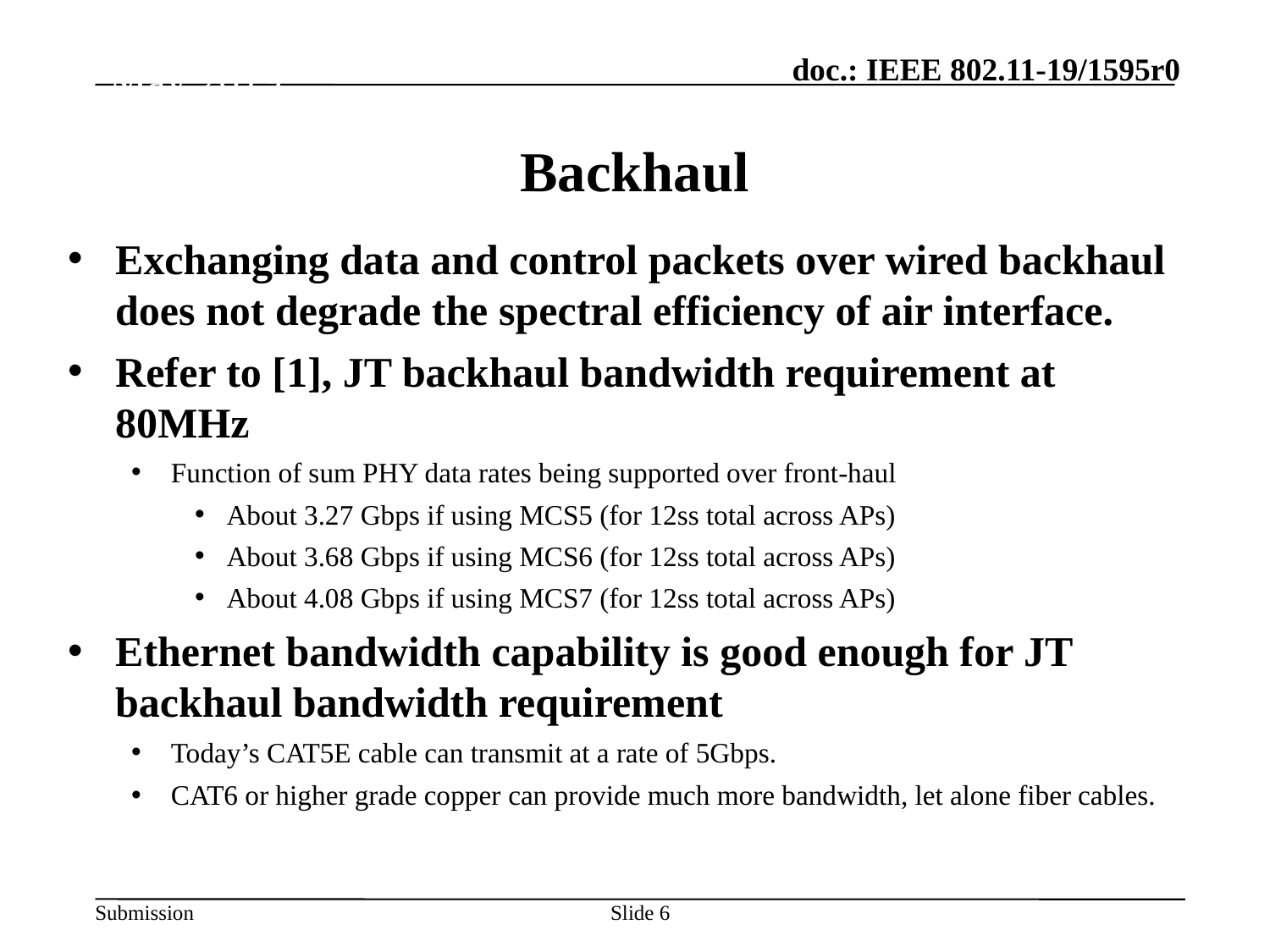

May 2019
# Backhaul
Exchanging data and control packets over wired backhaul does not degrade the spectral efficiency of air interface.
Refer to [1], JT backhaul bandwidth requirement at 80MHz
Function of sum PHY data rates being supported over front-haul
About 3.27 Gbps if using MCS5 (for 12ss total across APs)
About 3.68 Gbps if using MCS6 (for 12ss total across APs)
About 4.08 Gbps if using MCS7 (for 12ss total across APs)
Ethernet bandwidth capability is good enough for JT backhaul bandwidth requirement
Today’s CAT5E cable can transmit at a rate of 5Gbps.
CAT6 or higher grade copper can provide much more bandwidth, let alone fiber cables.
Slide 6